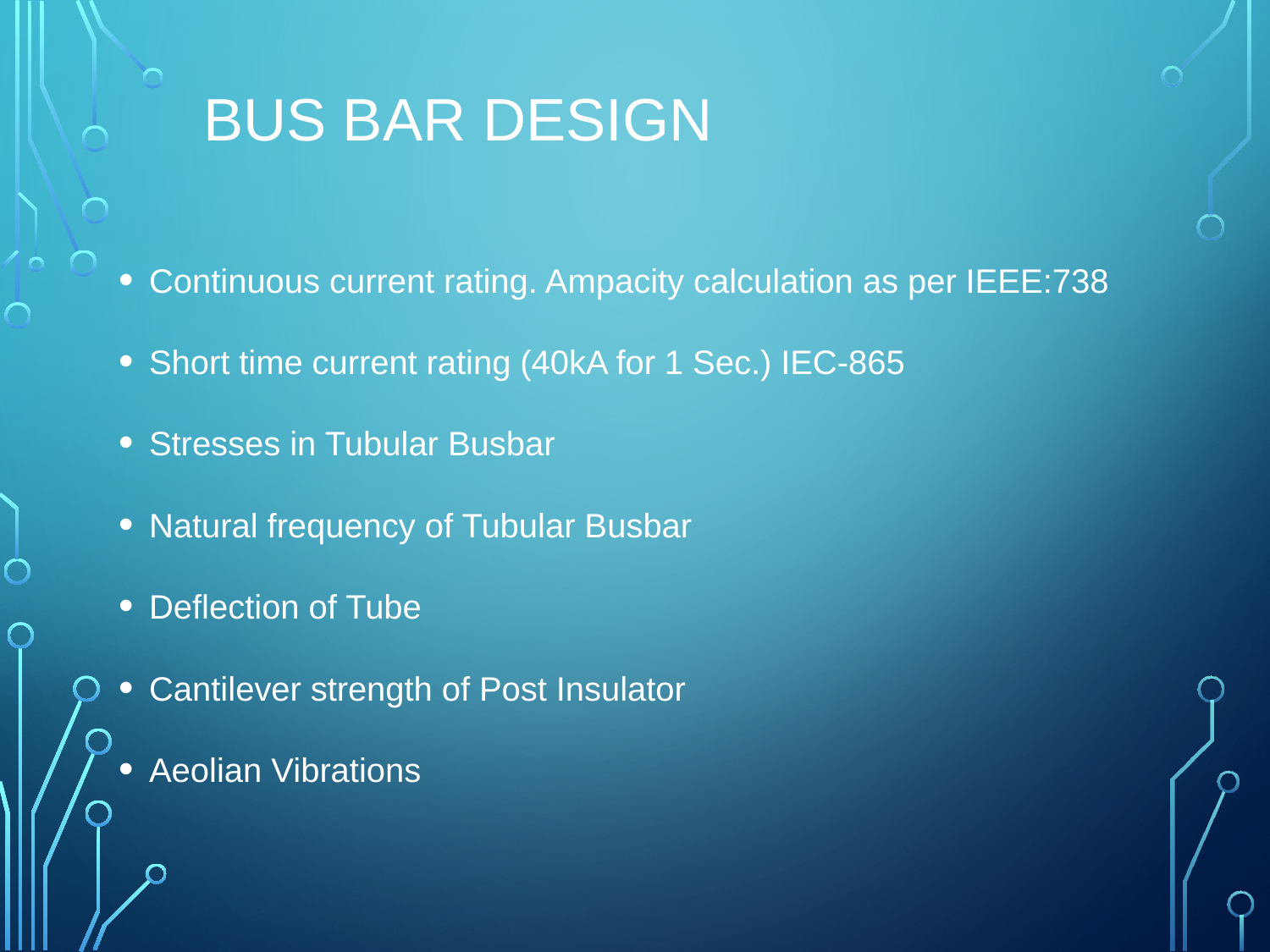

# Bus Bar Design
Continuous current rating. Ampacity calculation as per IEEE:738
Short time current rating (40kA for 1 Sec.) IEC-865
Stresses in Tubular Busbar
Natural frequency of Tubular Busbar
Deflection of Tube
Cantilever strength of Post Insulator
Aeolian Vibrations